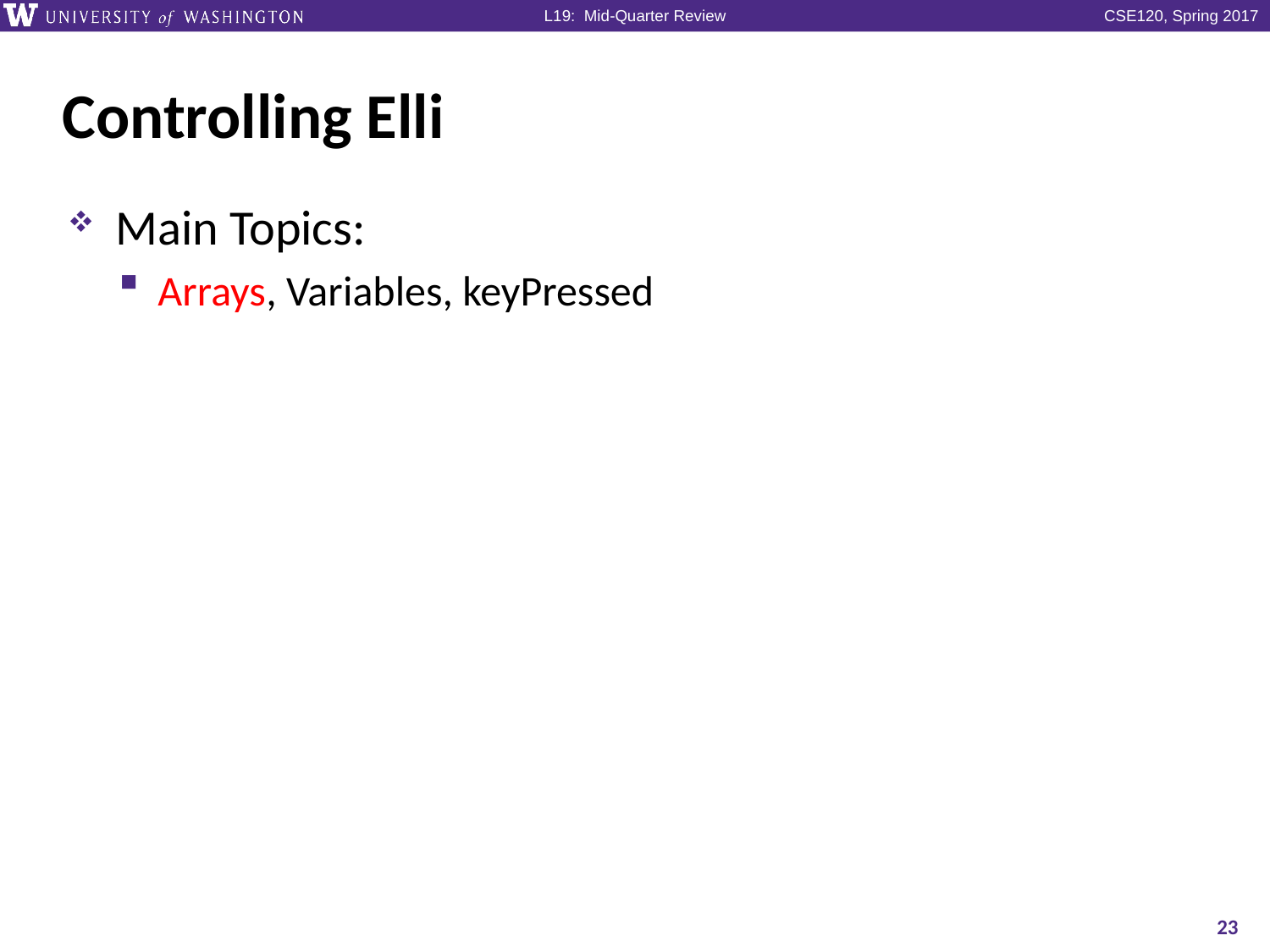

# Controlling Elli
Main Topics:
Arrays, Variables, keyPressed
23